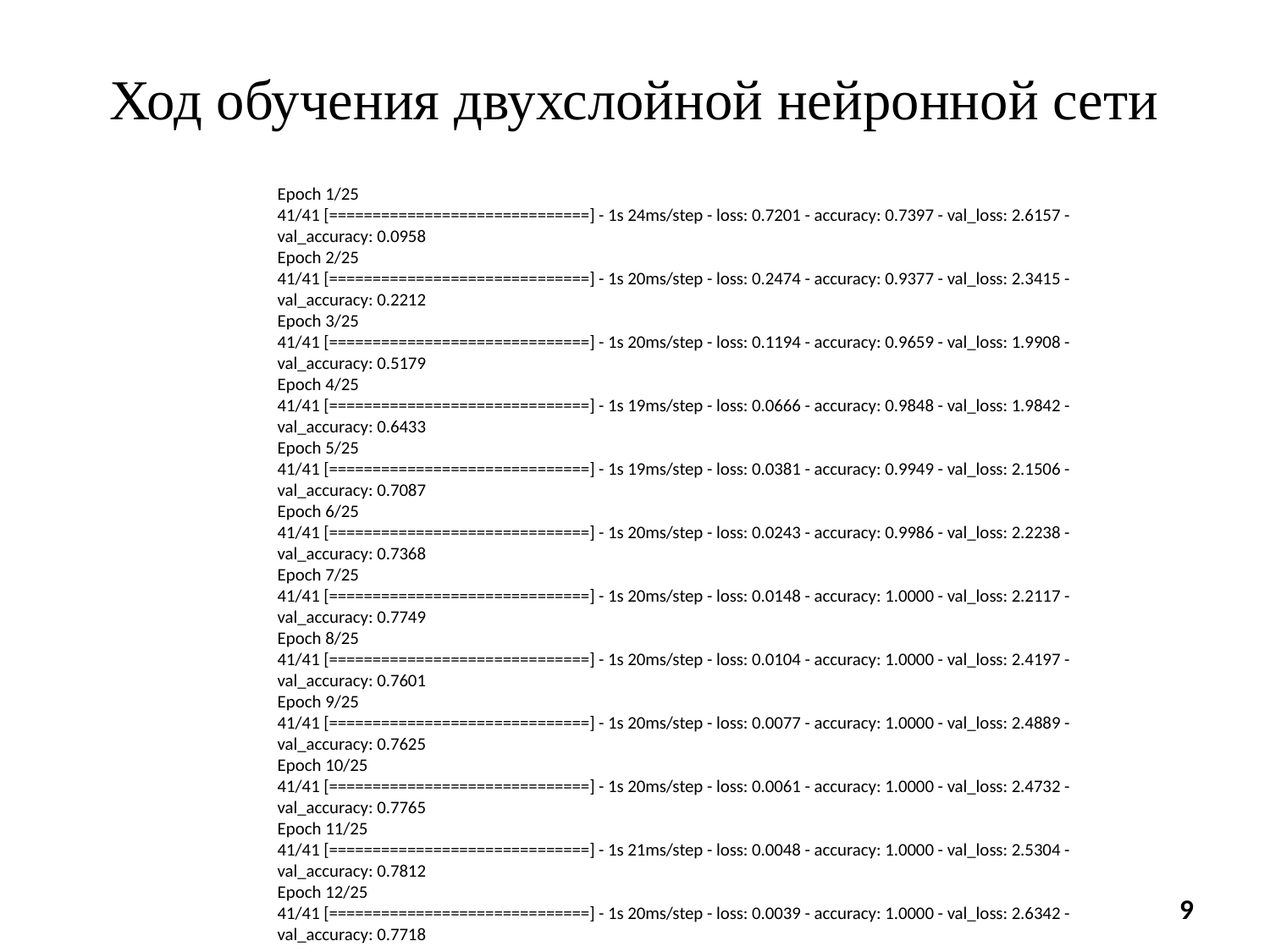

# Ход обучения двухслойной нейронной сети
Epoch 1/25
41/41 [==============================] - 1s 24ms/step - loss: 0.7201 - accuracy: 0.7397 - val_loss: 2.6157 - val_accuracy: 0.0958
Epoch 2/25
41/41 [==============================] - 1s 20ms/step - loss: 0.2474 - accuracy: 0.9377 - val_loss: 2.3415 - val_accuracy: 0.2212
Epoch 3/25
41/41 [==============================] - 1s 20ms/step - loss: 0.1194 - accuracy: 0.9659 - val_loss: 1.9908 - val_accuracy: 0.5179
Epoch 4/25
41/41 [==============================] - 1s 19ms/step - loss: 0.0666 - accuracy: 0.9848 - val_loss: 1.9842 - val_accuracy: 0.6433
Epoch 5/25
41/41 [==============================] - 1s 19ms/step - loss: 0.0381 - accuracy: 0.9949 - val_loss: 2.1506 - val_accuracy: 0.7087
Epoch 6/25
41/41 [==============================] - 1s 20ms/step - loss: 0.0243 - accuracy: 0.9986 - val_loss: 2.2238 - val_accuracy: 0.7368
Epoch 7/25
41/41 [==============================] - 1s 20ms/step - loss: 0.0148 - accuracy: 1.0000 - val_loss: 2.2117 - val_accuracy: 0.7749
Epoch 8/25
41/41 [==============================] - 1s 20ms/step - loss: 0.0104 - accuracy: 1.0000 - val_loss: 2.4197 - val_accuracy: 0.7601
Epoch 9/25
41/41 [==============================] - 1s 20ms/step - loss: 0.0077 - accuracy: 1.0000 - val_loss: 2.4889 - val_accuracy: 0.7625
Epoch 10/25
41/41 [==============================] - 1s 20ms/step - loss: 0.0061 - accuracy: 1.0000 - val_loss: 2.4732 - val_accuracy: 0.7765
Epoch 11/25
41/41 [==============================] - 1s 21ms/step - loss: 0.0048 - accuracy: 1.0000 - val_loss: 2.5304 - val_accuracy: 0.7812
Epoch 12/25
41/41 [==============================] - 1s 20ms/step - loss: 0.0039 - accuracy: 1.0000 - val_loss: 2.6342 - val_accuracy: 0.7718
9